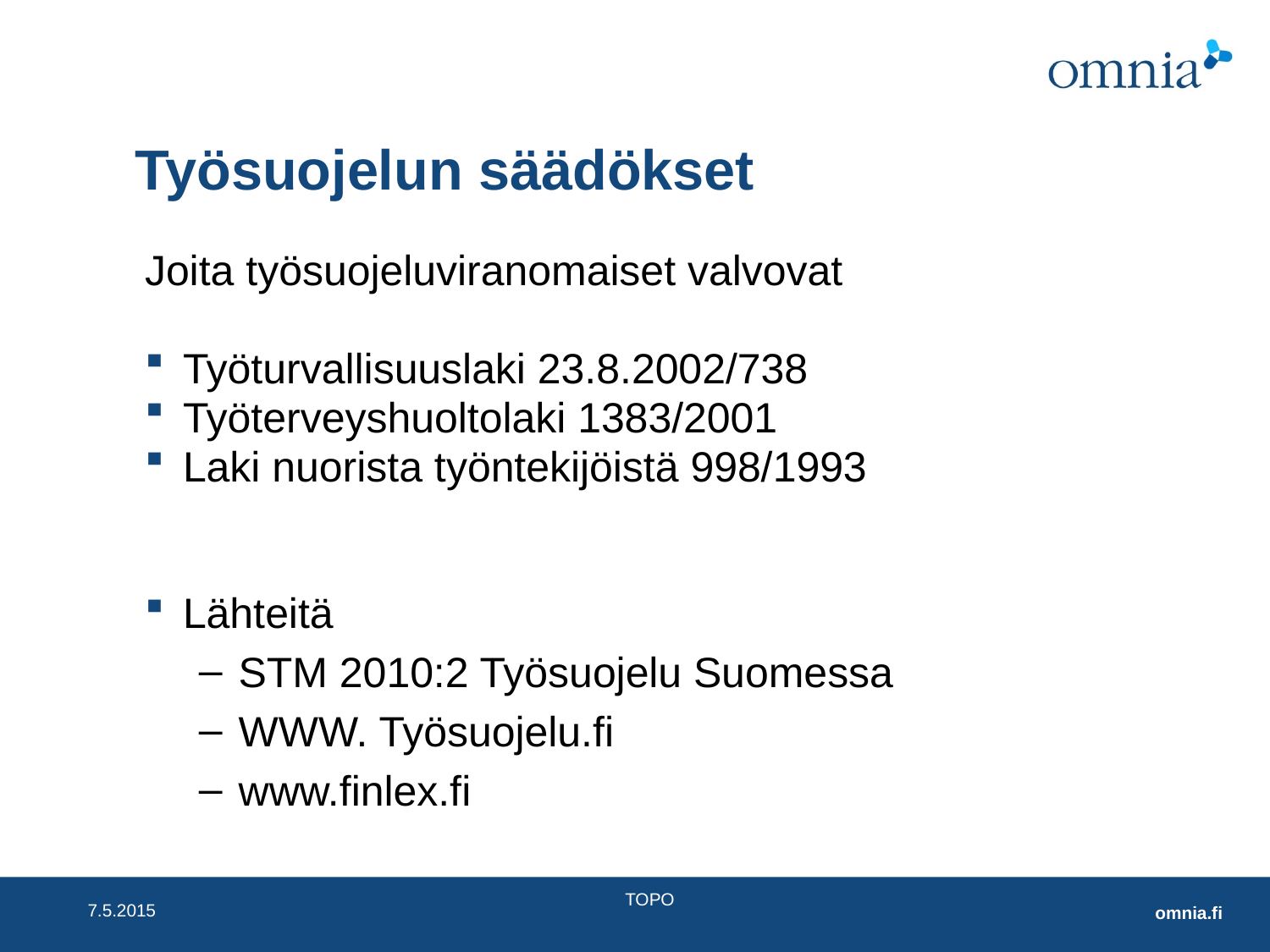

# Työsuojelun säädökset
Joita työsuojeluviranomaiset valvovat

Työturvallisuuslaki 23.8.2002/738
Työterveyshuoltolaki 1383/2001
Laki nuorista työntekijöistä 998/1993

Lähteitä
STM 2010:2 Työsuojelu Suomessa
WWW. Työsuojelu.fi
www.finlex.fi
7.5.2015
TOPO